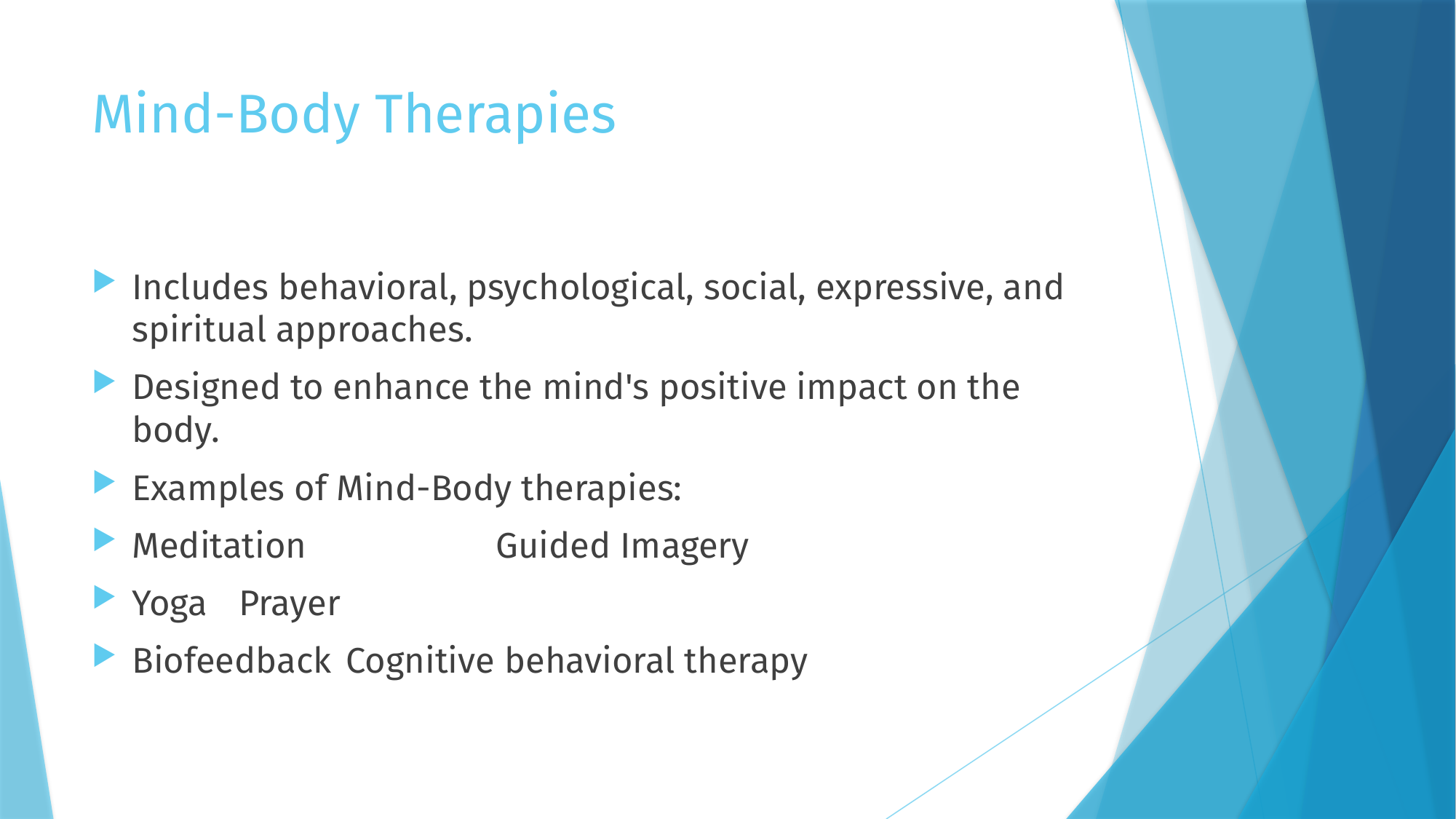

# Mind-Body Therapies
Includes behavioral, psychological, social, expressive, and spiritual approaches.
Designed to enhance the mind's positive impact on the body.
Examples of Mind-Body therapies:
Meditation                    Guided Imagery
Yoga						Prayer
Biofeedback 				Cognitive behavioral therapy